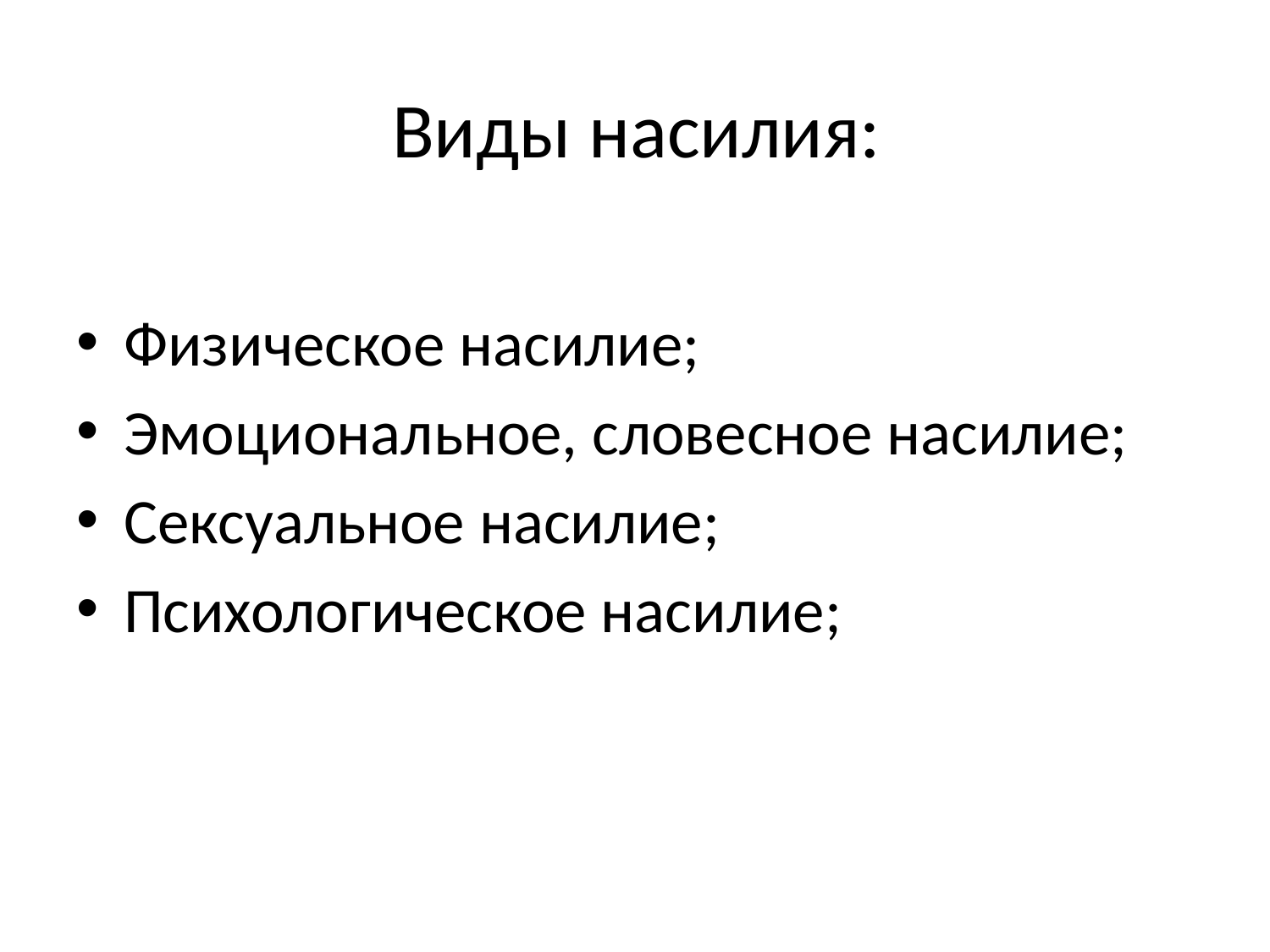

# Виды насилия:
Физическое насилие;
Эмоциональное, словесное насилие;
Сексуальное насилие;
Психологическое насилие;